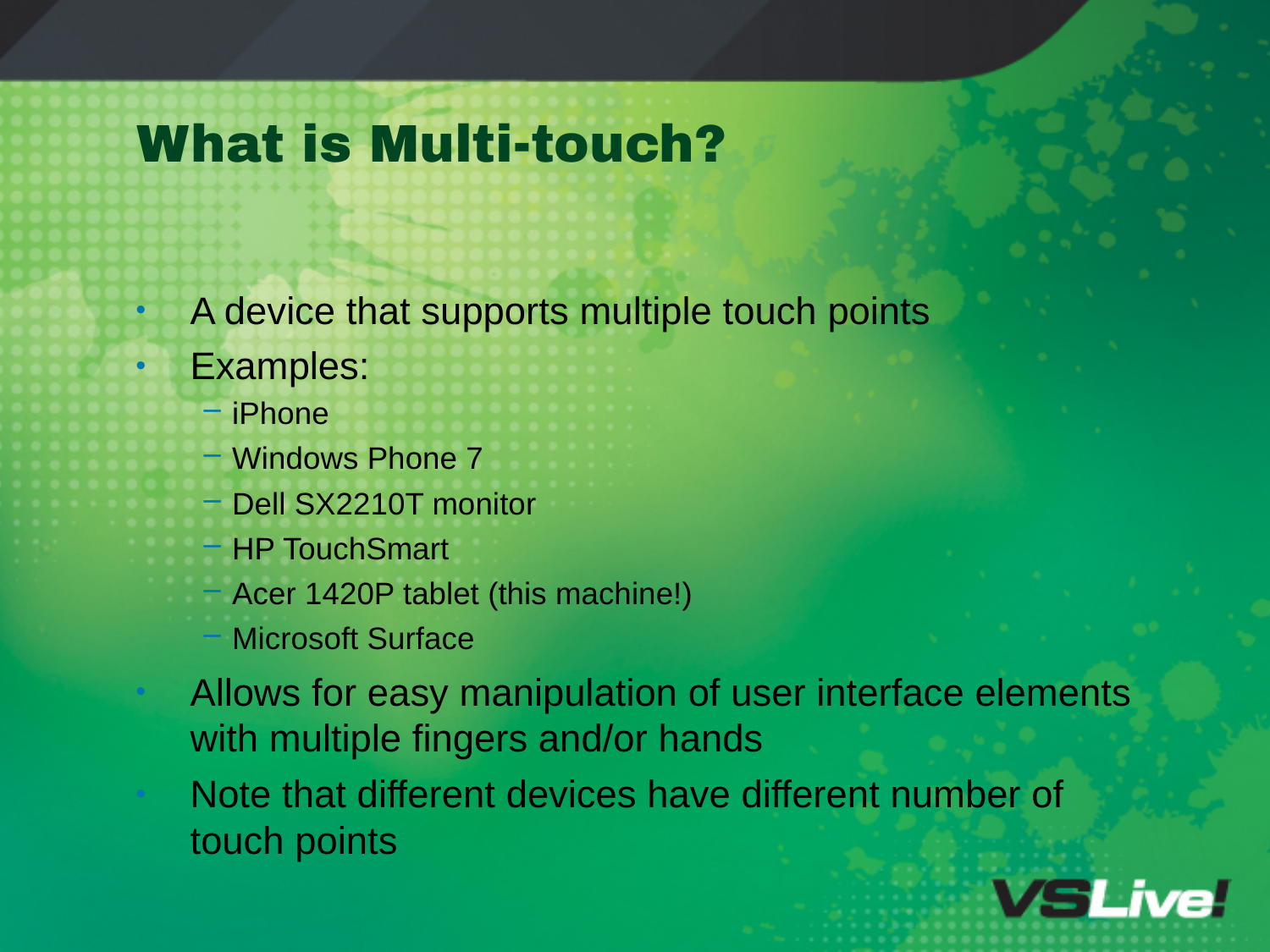

# What is Multi-touch?
A device that supports multiple touch points
Examples:
iPhone
Windows Phone 7
Dell SX2210T monitor
HP TouchSmart
Acer 1420P tablet (this machine!)
Microsoft Surface
Allows for easy manipulation of user interface elements with multiple fingers and/or hands
Note that different devices have different number of touch points